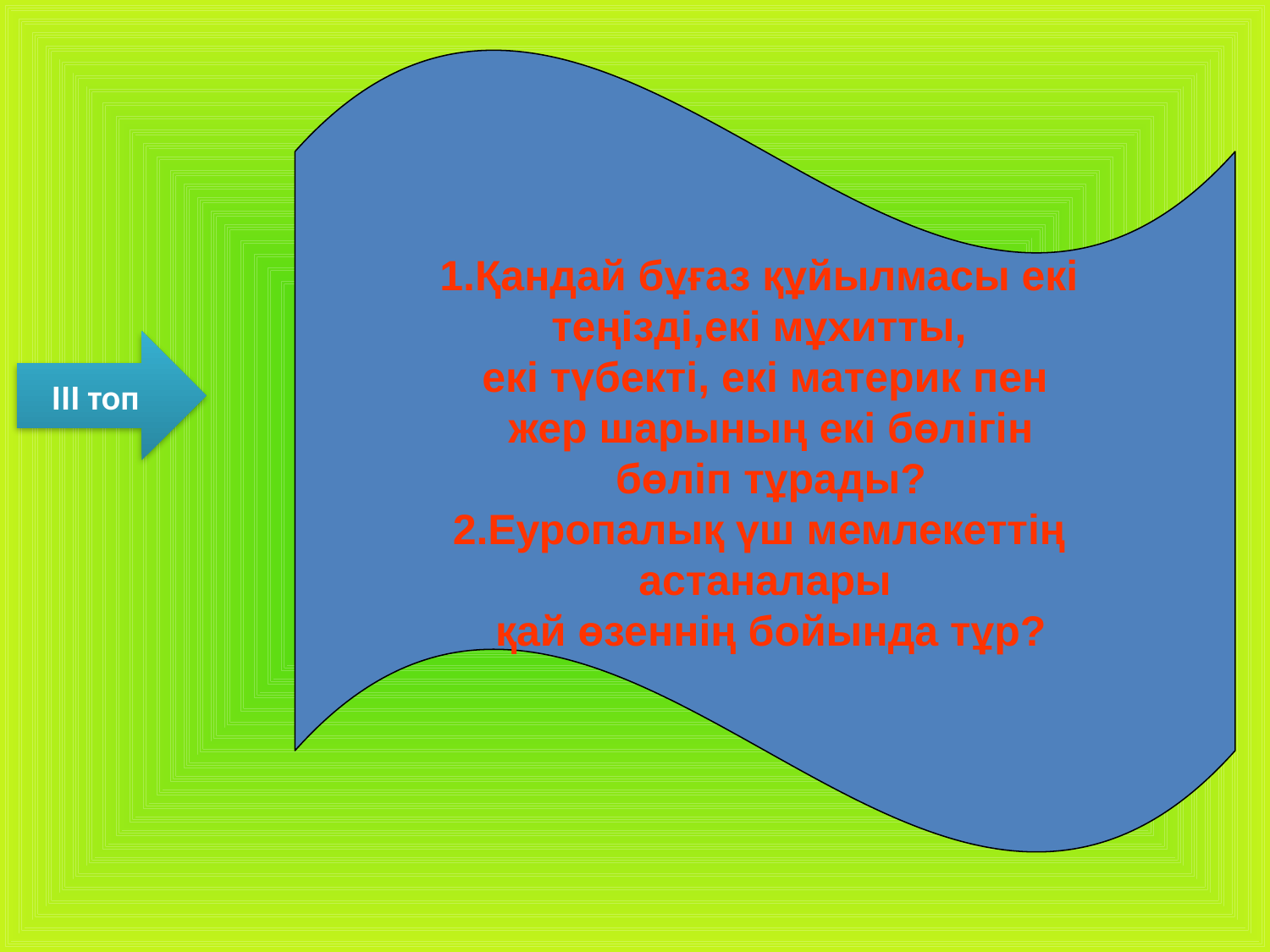

1.Қандай бұғаз құйылмасы екі
теңізді,екі мұхитты,
екі түбекті, екі материк пен
 жер шарының екі бөлігін
 бөліп тұрады?
2.Еуропалық үш мемлекеттің
астаналары
 қай өзеннің бойында тұр?

ІІІ топ